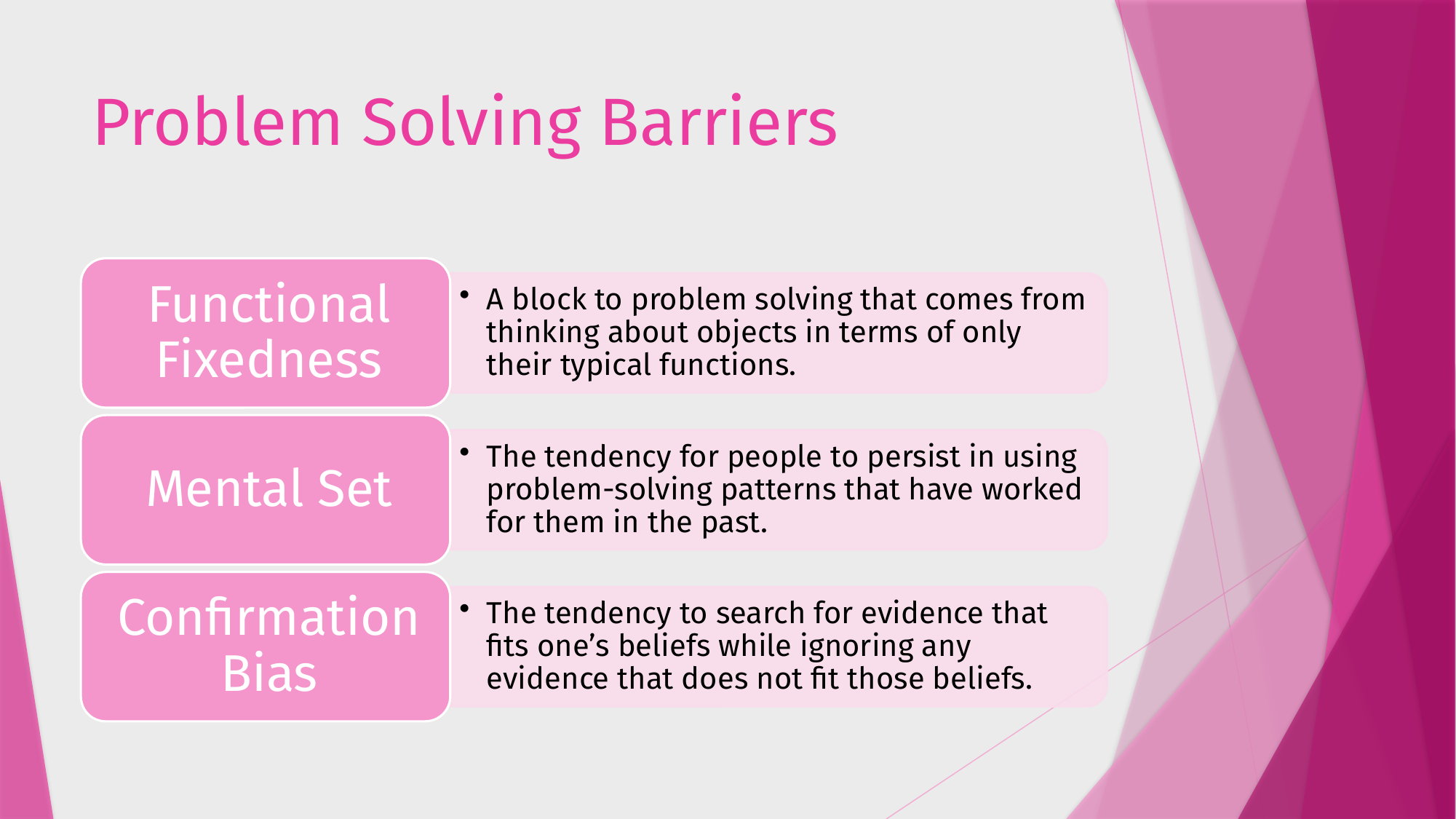

# Problem Solving Barriers
A block to problem solving that comes from thinking about objects in terms of only their typical functions.
Functional Fixedness
The tendency for people to persist in using problem-solving patterns that have worked for them in the past.
Mental Set
The tendency to search for evidence that fits one’s beliefs while ignoring any evidence that does not fit those beliefs.
Confirmation Bias